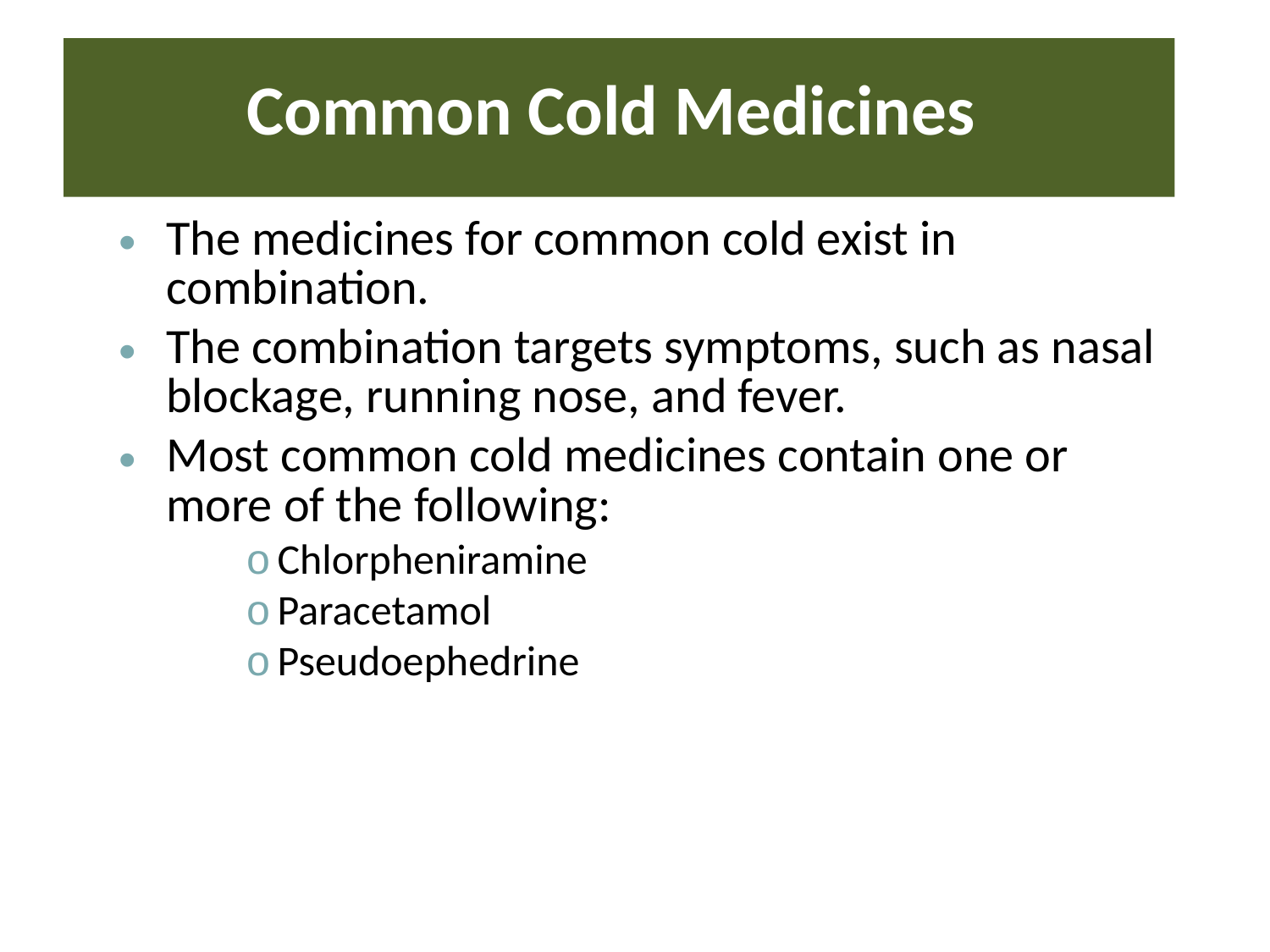

# Common Cold Medicines
The medicines for common cold exist in combination.
The combination targets symptoms, such as nasal blockage, running nose, and fever.
Most common cold medicines contain one or more of the following:
Chlorpheniramine
Paracetamol
Pseudoephedrine